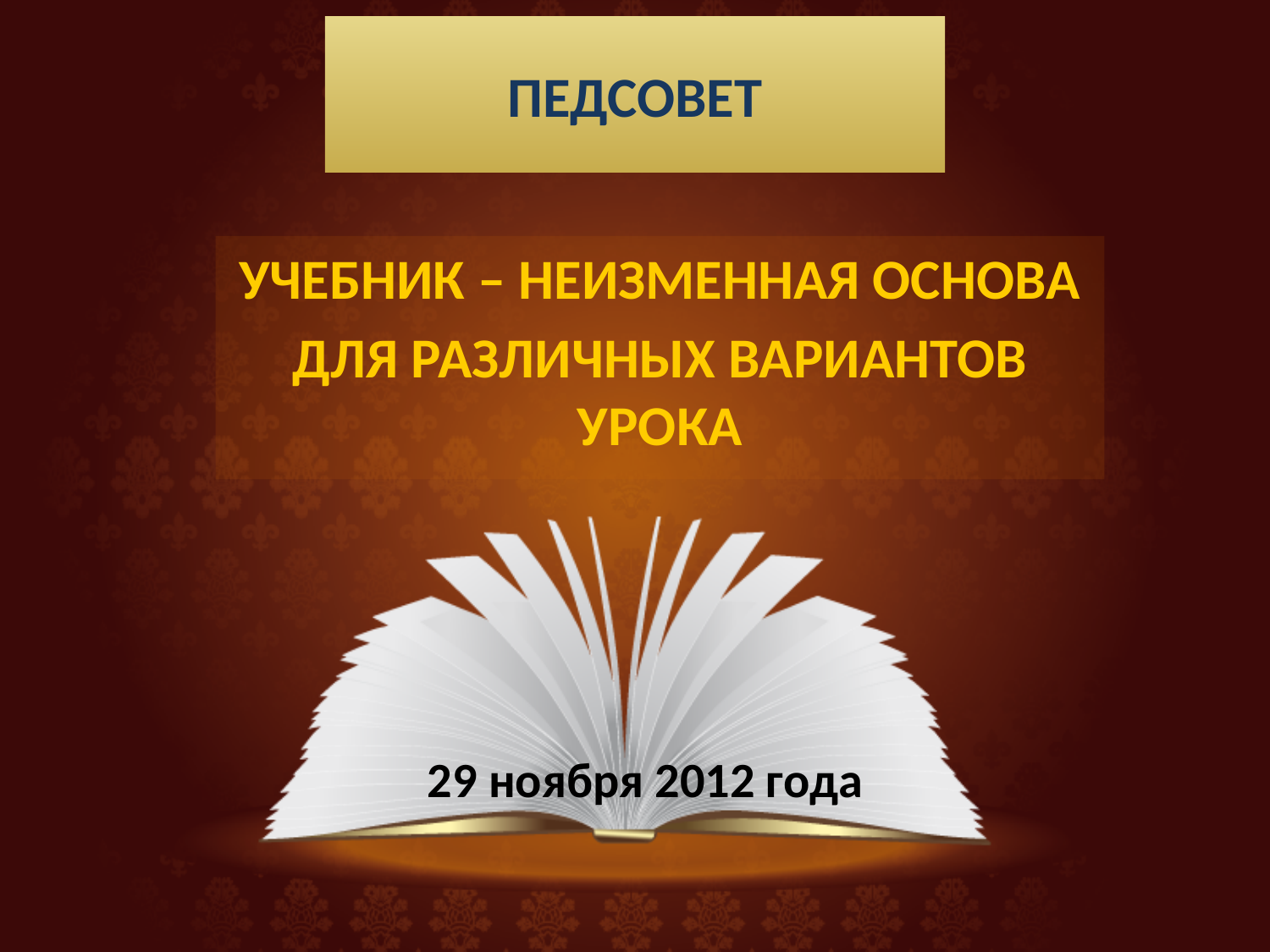

# ПЕДСОВЕТ
УЧЕБНИК – НЕИЗМЕННАЯ ОСНОВА
ДЛЯ РАЗЛИЧНЫХ ВАРИАНТОВ УРОКА

29 ноября 2012 года